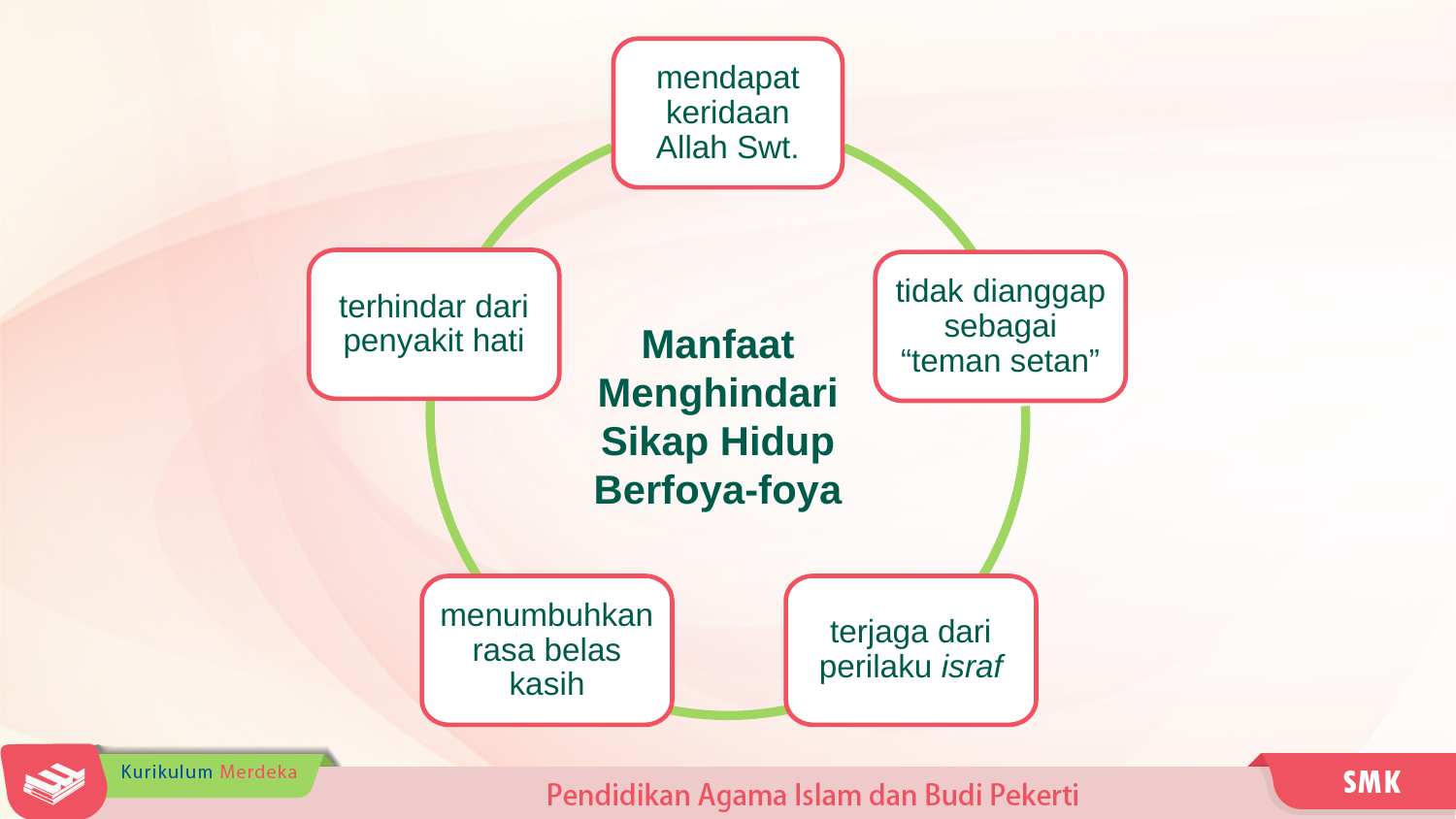

mendapat keridaan Allah Swt.
terhindar dari penyakit hati
tidak dianggap sebagai “teman setan”
Manfaat Menghindari Sikap Hidup Berfoya-foya
menumbuhkan rasa belas kasih
terjaga dari perilaku israf